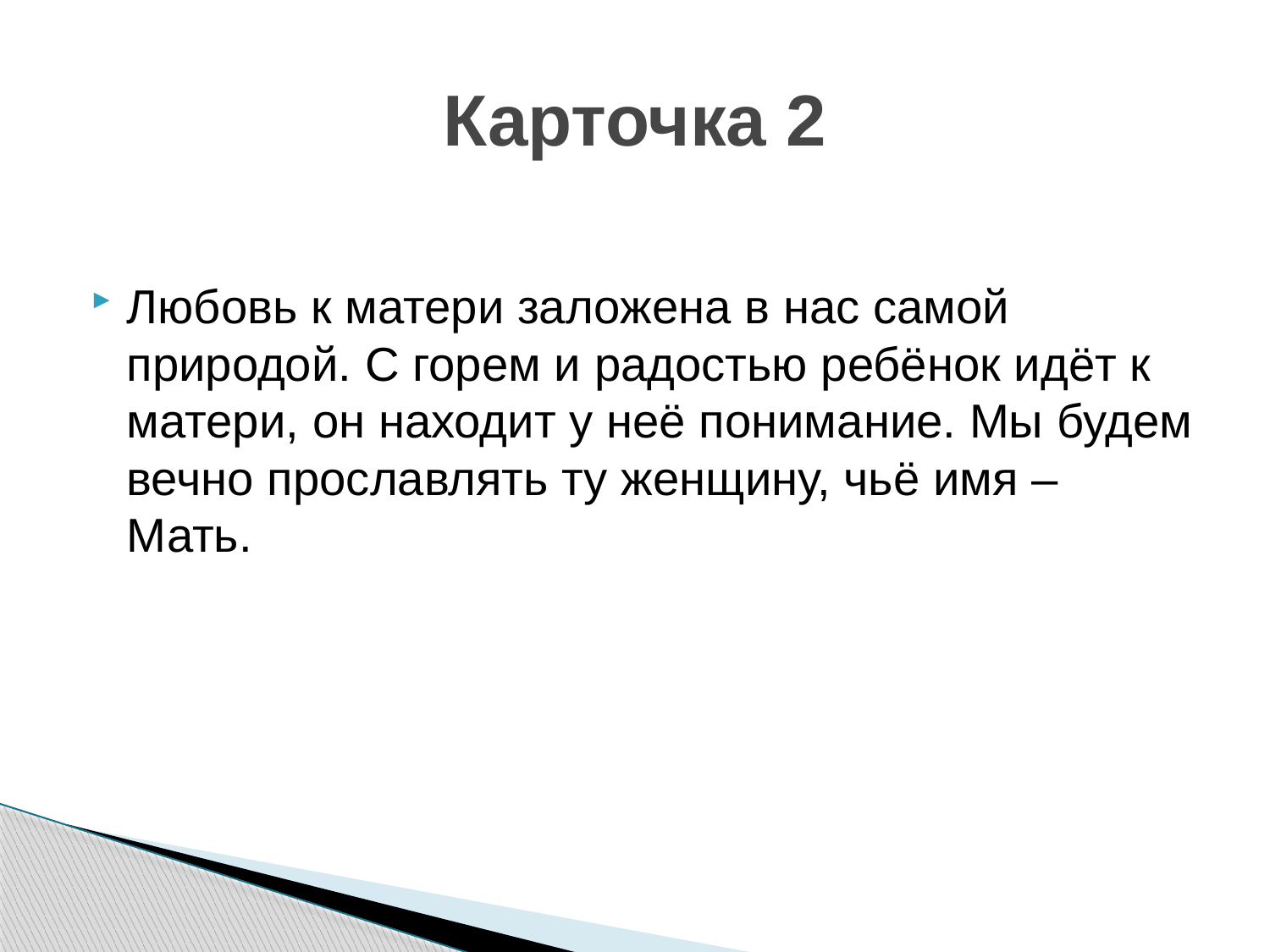

# Карточка 2

Любовь к матери заложена в нас самой природой. С горем и радостью ребёнок идёт к матери, он находит у неё понимание. Мы будем вечно прославлять ту женщину, чьё имя – Мать.